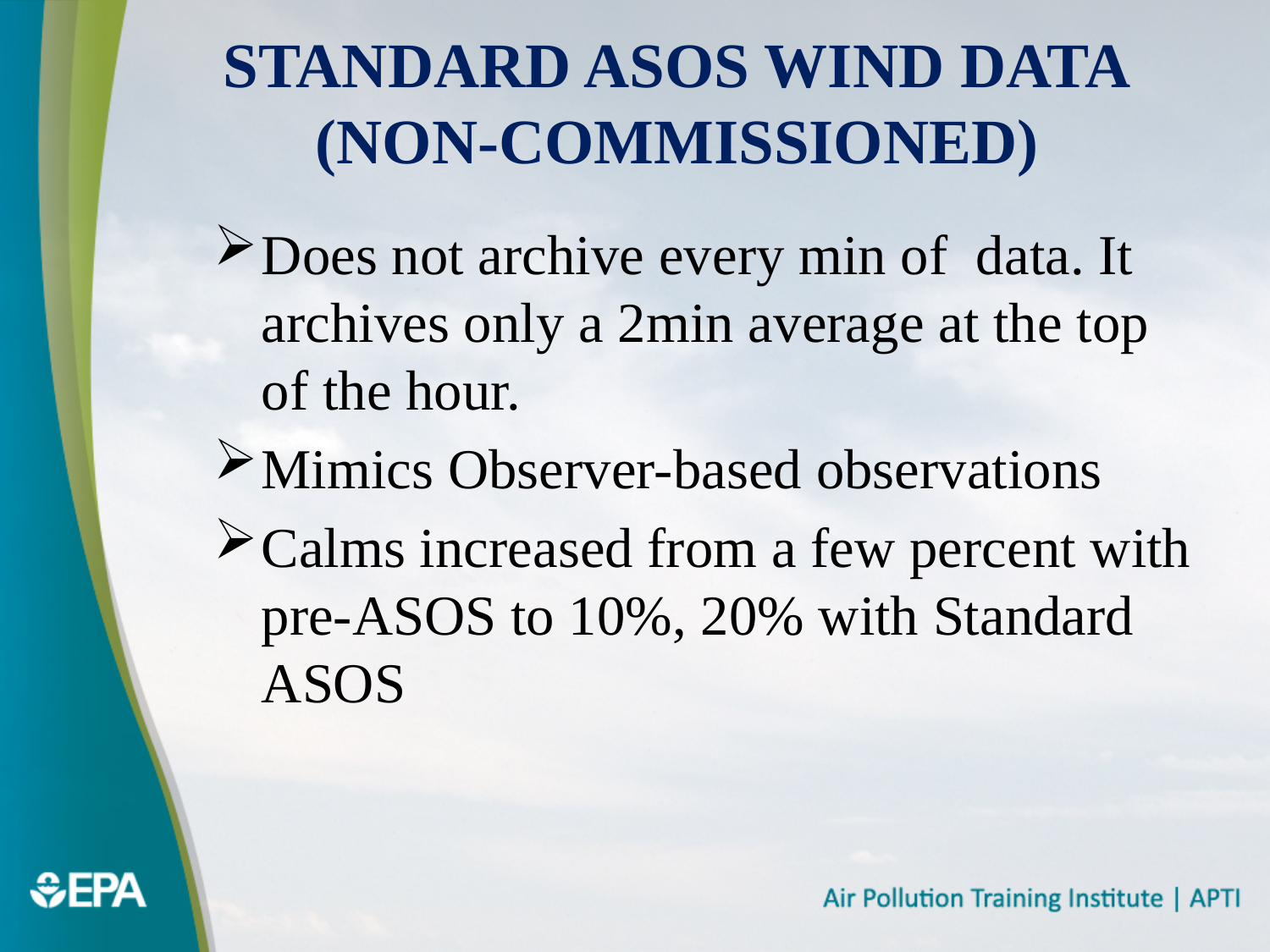

# Standard ASOS Wind Data (Non-Commissioned)
Does not archive every min of  data. It archives only a 2min average at the top of the hour.
Mimics Observer-based observations
Calms increased from a few percent with pre-ASOS to 10%, 20% with Standard ASOS